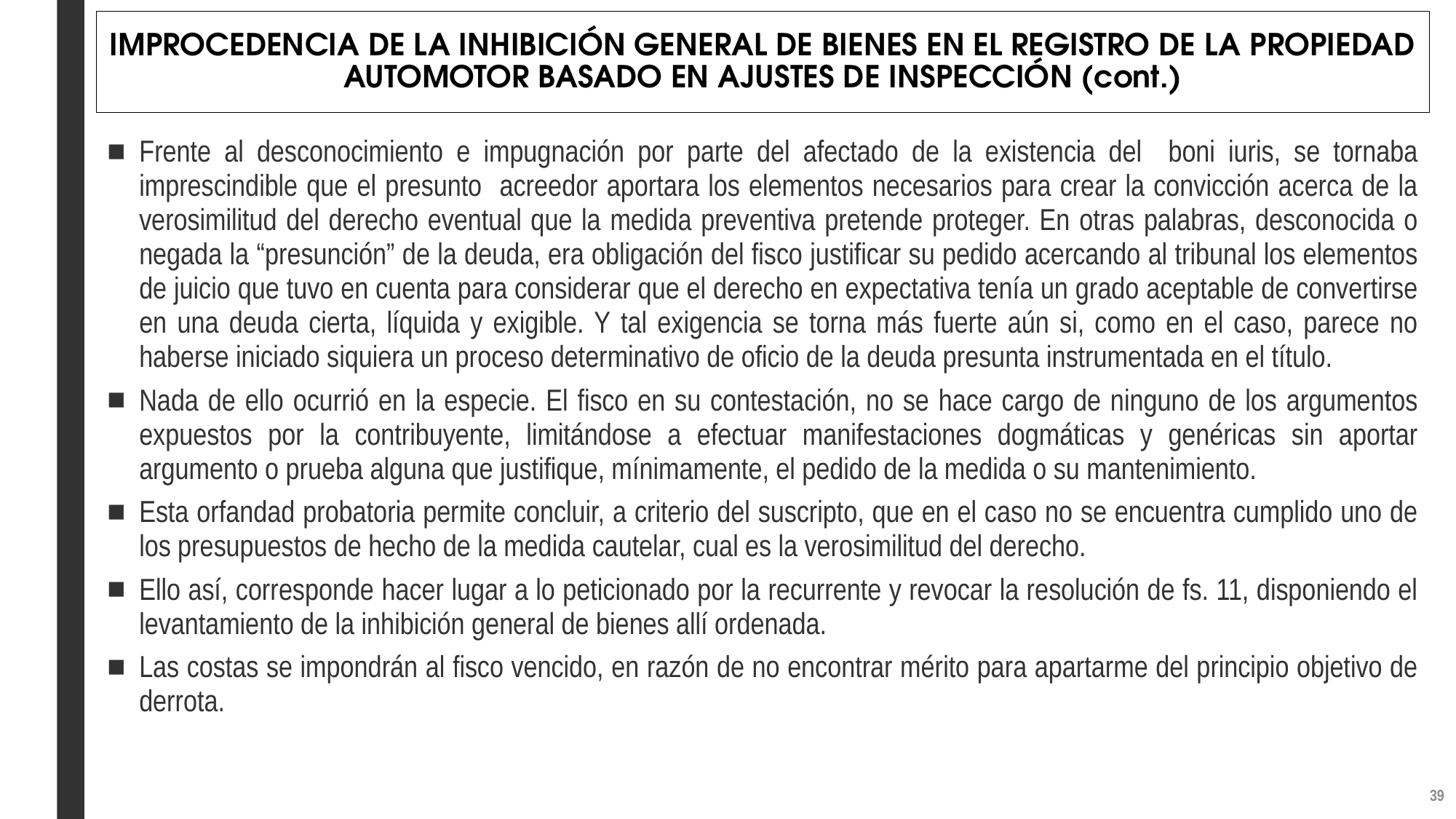

# IMPROCEDENCIA DE LA INHIBICIÓN GENERAL DE BIENES EN EL REGISTRO DE LA PROPIEDAD AUTOMOTOR BASADO EN AJUSTES DE INSPECCIÓN (cont.)
Frente al desconocimiento e impugnación por parte del afectado de la existencia del  boni iuris, se tornaba imprescindible que el presunto  acreedor aportara los elementos necesarios para crear la convicción acerca de la verosimilitud del derecho eventual que la medida preventiva pretende proteger. En otras palabras, desconocida o negada la “presunción” de la deuda, era obligación del fisco justificar su pedido acercando al tribunal los elementos de juicio que tuvo en cuenta para considerar que el derecho en expectativa tenía un grado aceptable de convertirse en una deuda cierta, líquida y exigible. Y tal exigencia se torna más fuerte aún si, como en el caso, parece no haberse iniciado siquiera un proceso determinativo de oficio de la deuda presunta instrumentada en el título.
Nada de ello ocurrió en la especie. El fisco en su contestación, no se hace cargo de ninguno de los argumentos expuestos por la contribuyente, limitándose a efectuar manifestaciones dogmáticas y genéricas sin aportar argumento o prueba alguna que justifique, mínimamente, el pedido de la medida o su mantenimiento.
Esta orfandad probatoria permite concluir, a criterio del suscripto, que en el caso no se encuentra cumplido uno de los presupuestos de hecho de la medida cautelar, cual es la verosimilitud del derecho.
Ello así, corresponde hacer lugar a lo peticionado por la recurrente y revocar la resolución de fs. 11, disponiendo el levantamiento de la inhibición general de bienes allí ordenada.
Las costas se impondrán al fisco vencido, en razón de no encontrar mérito para apartarme del principio objetivo de derrota.
39